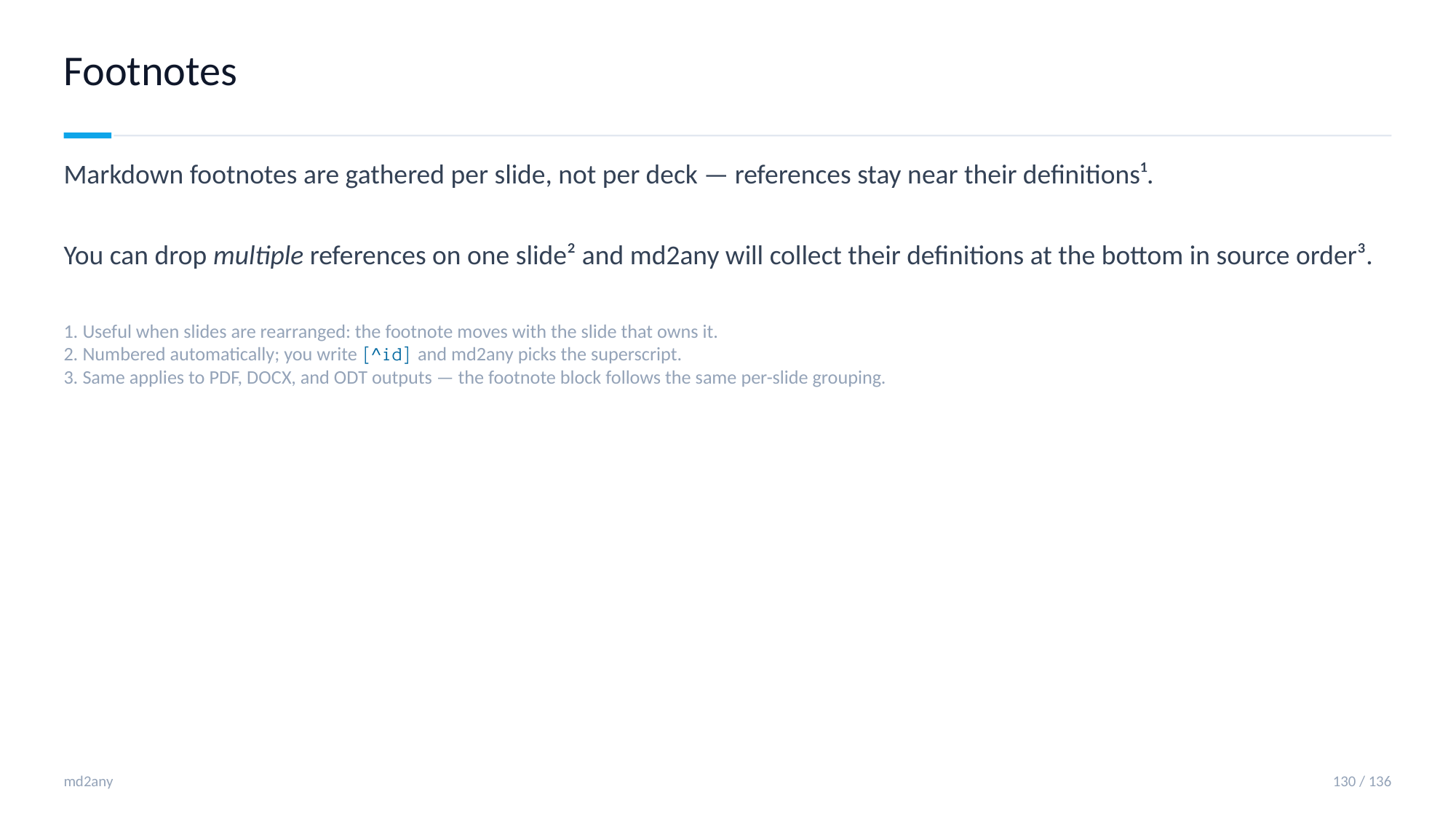

Footnotes

Markdown footnotes are gathered per slide, not per deck — references stay near their definitions¹.
You can drop multiple references on one slide² and md2any will collect their definitions at the bottom in source order³.
1. Useful when slides are rearranged: the footnote moves with the slide that owns it.
2. Numbered automatically; you write [^id] and md2any picks the superscript.
3. Same applies to PDF, DOCX, and ODT outputs — the footnote block follows the same per-slide grouping.
md2any
130 / 136